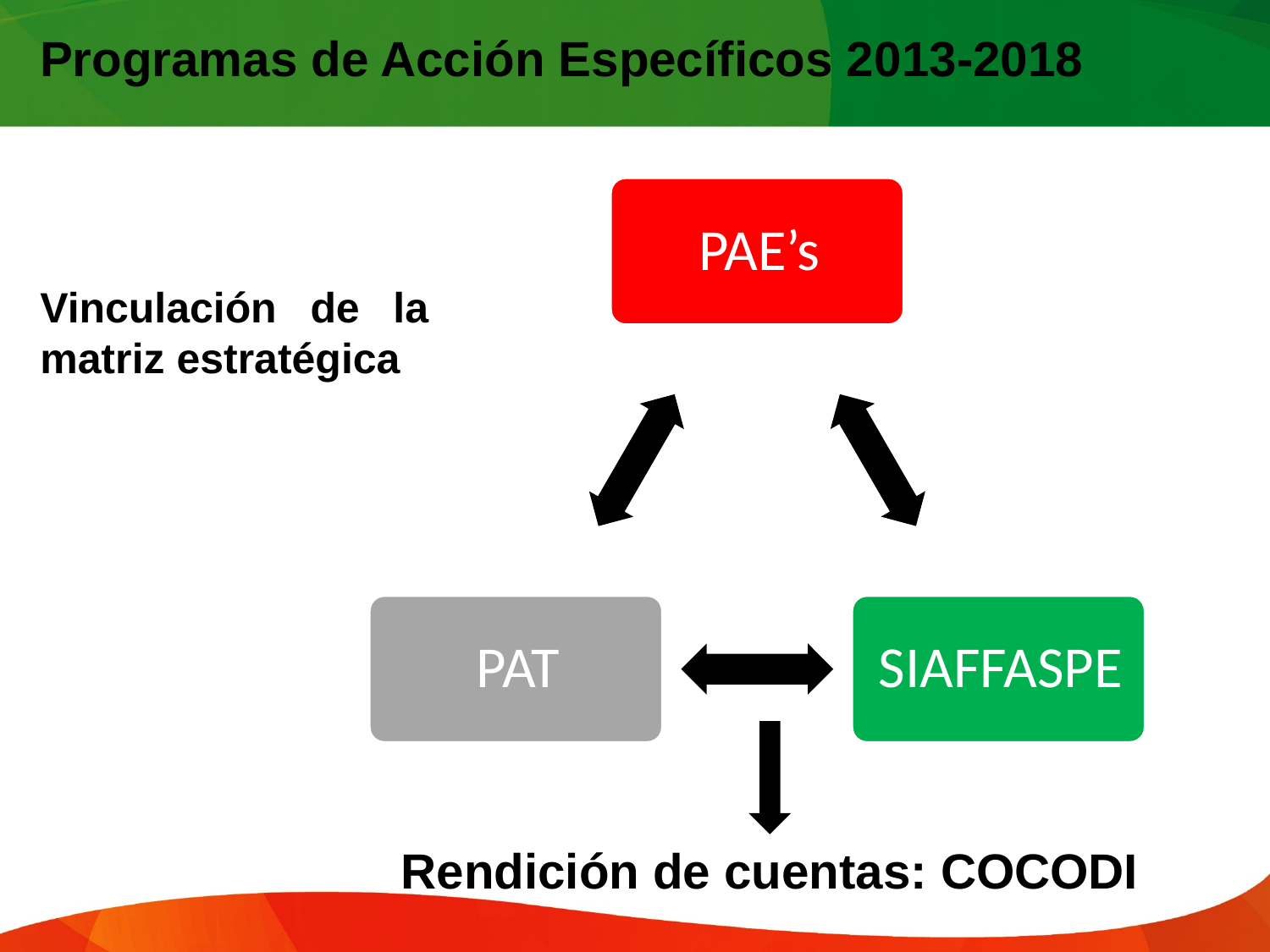

Programas de Acción Específicos 2013-2018

PAE’s

SIAFFASPE

PAT

Vinculación de la matriz estratégica

Rendición de cuentas: COCODI